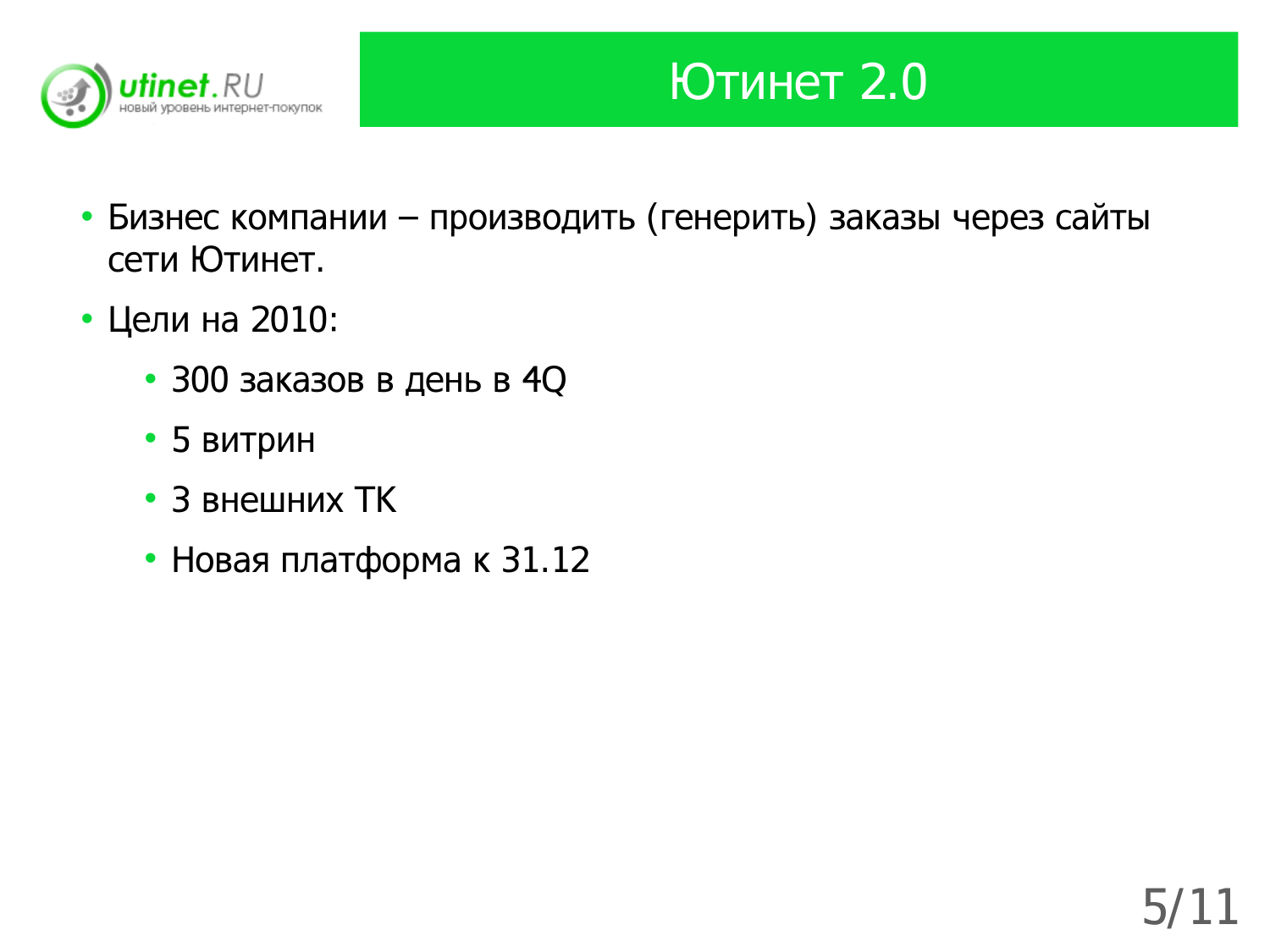

# Ютинет 2.0
Бизнес компании – производить (генерить) заказы через сайты сети Ютинет.
Цели на 2010:
300 заказов в день в 4Q
5 витрин
3 внешних ТК
Новая платформа к 31.12
5/11